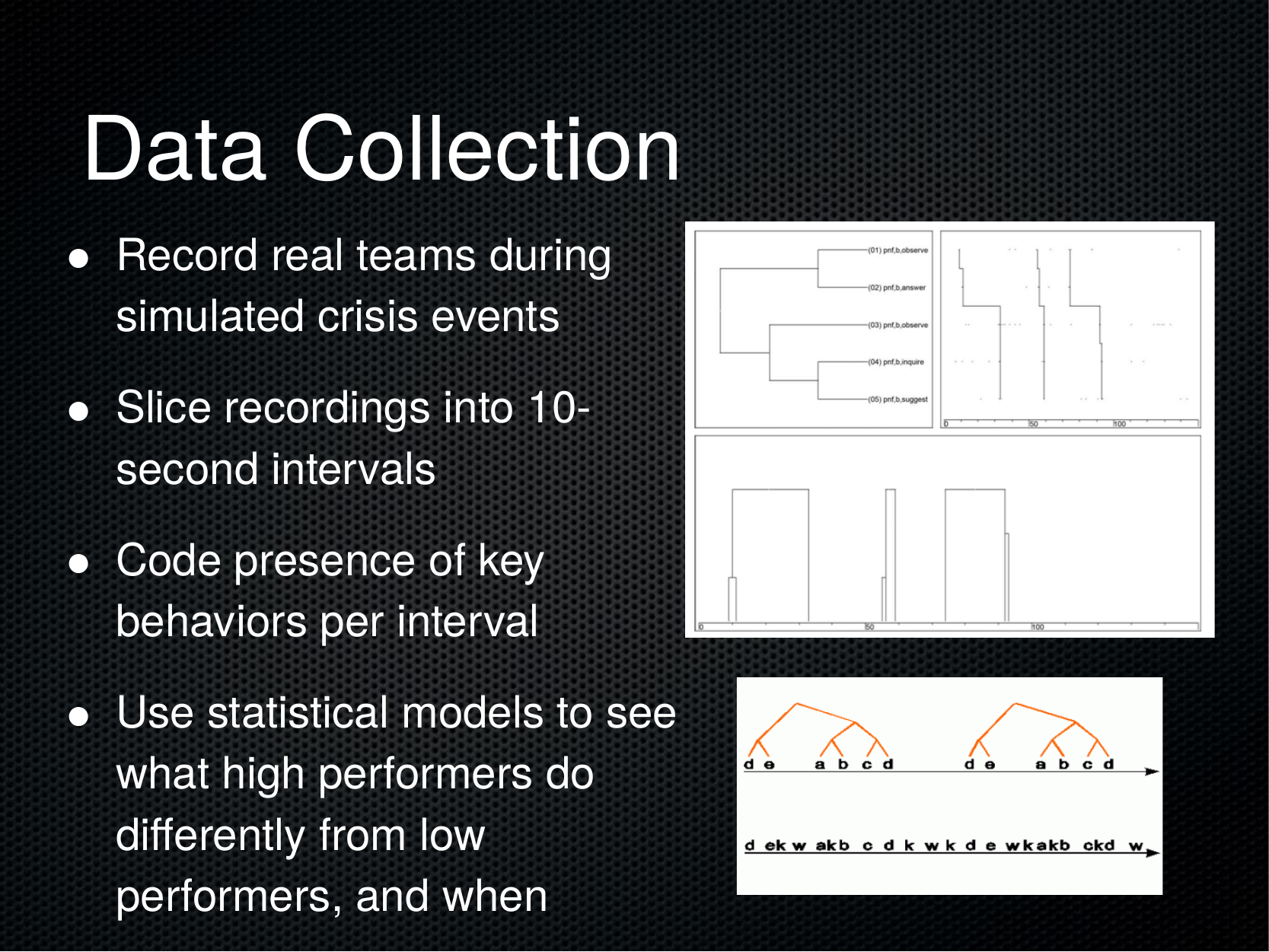

# Data Collection

Record real teams during simulated crisis events
Slice recordings into 10-second intervals
Code presence of key behaviors per interval
Use statistical models to see what high performers do differently from low performers, and when